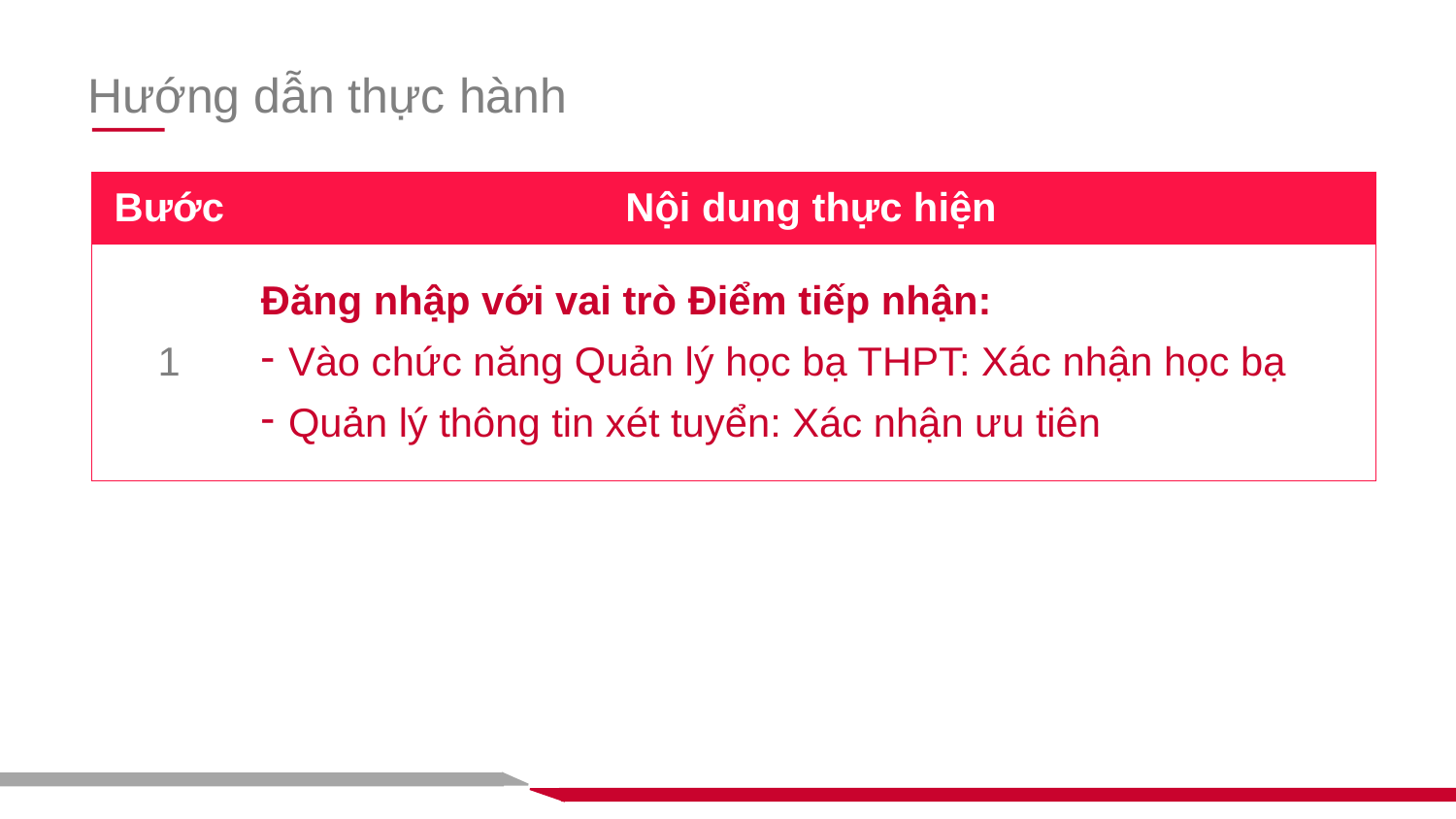

Hướng dẫn thực hành

| Bước | Nội dung thực hiện |
| --- | --- |
| 1 | Đăng nhập với vai trò Điểm tiếp nhận: Vào chức năng Quản lý học bạ THPT: Xác nhận học bạ Quản lý thông tin xét tuyển: Xác nhận ưu tiên |